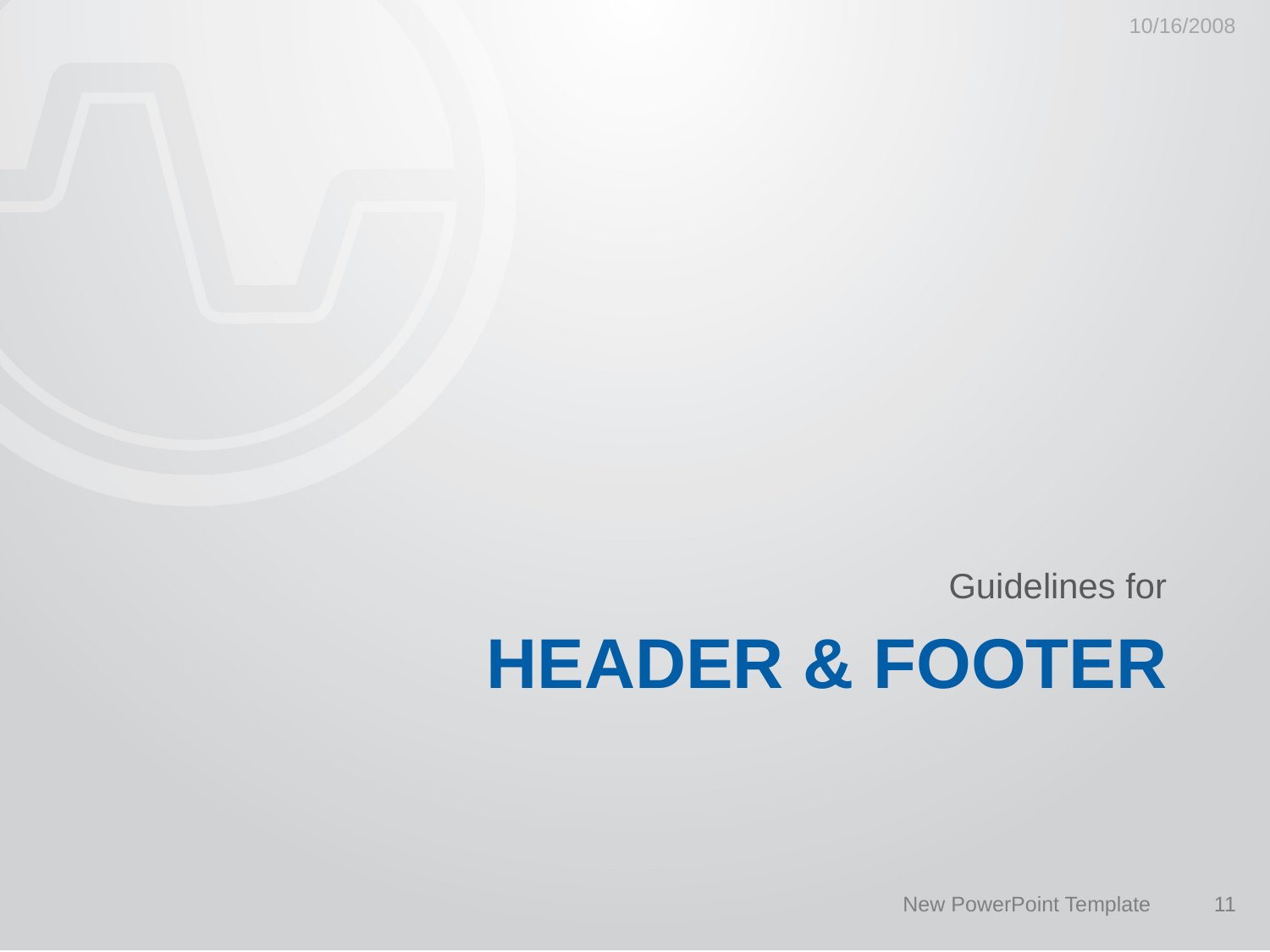

10/16/2008
Guidelines for
# HEADER & FOOTER
New PowerPoint Template
11